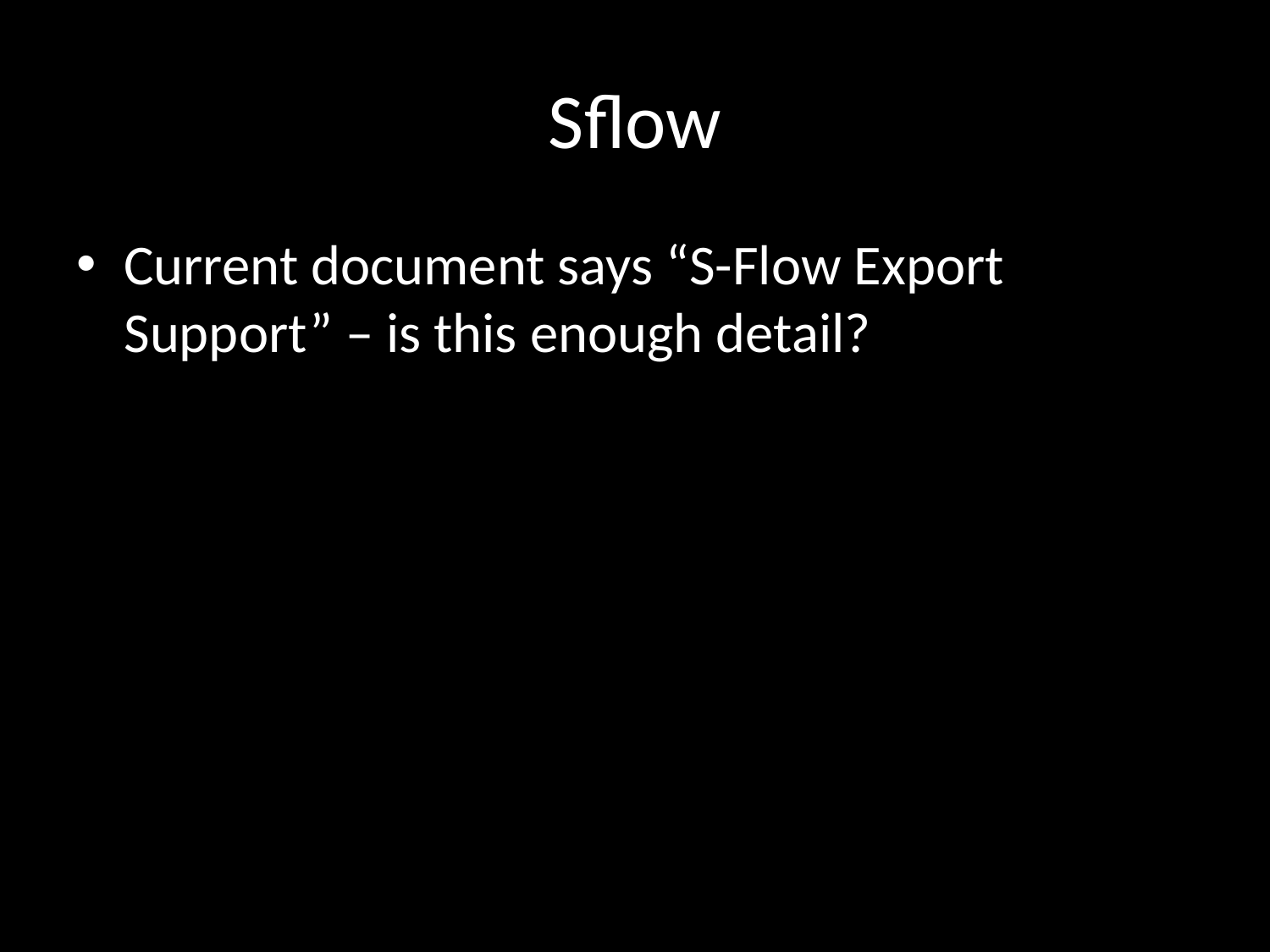

# Sflow
Current document says “S-Flow Export Support” – is this enough detail?